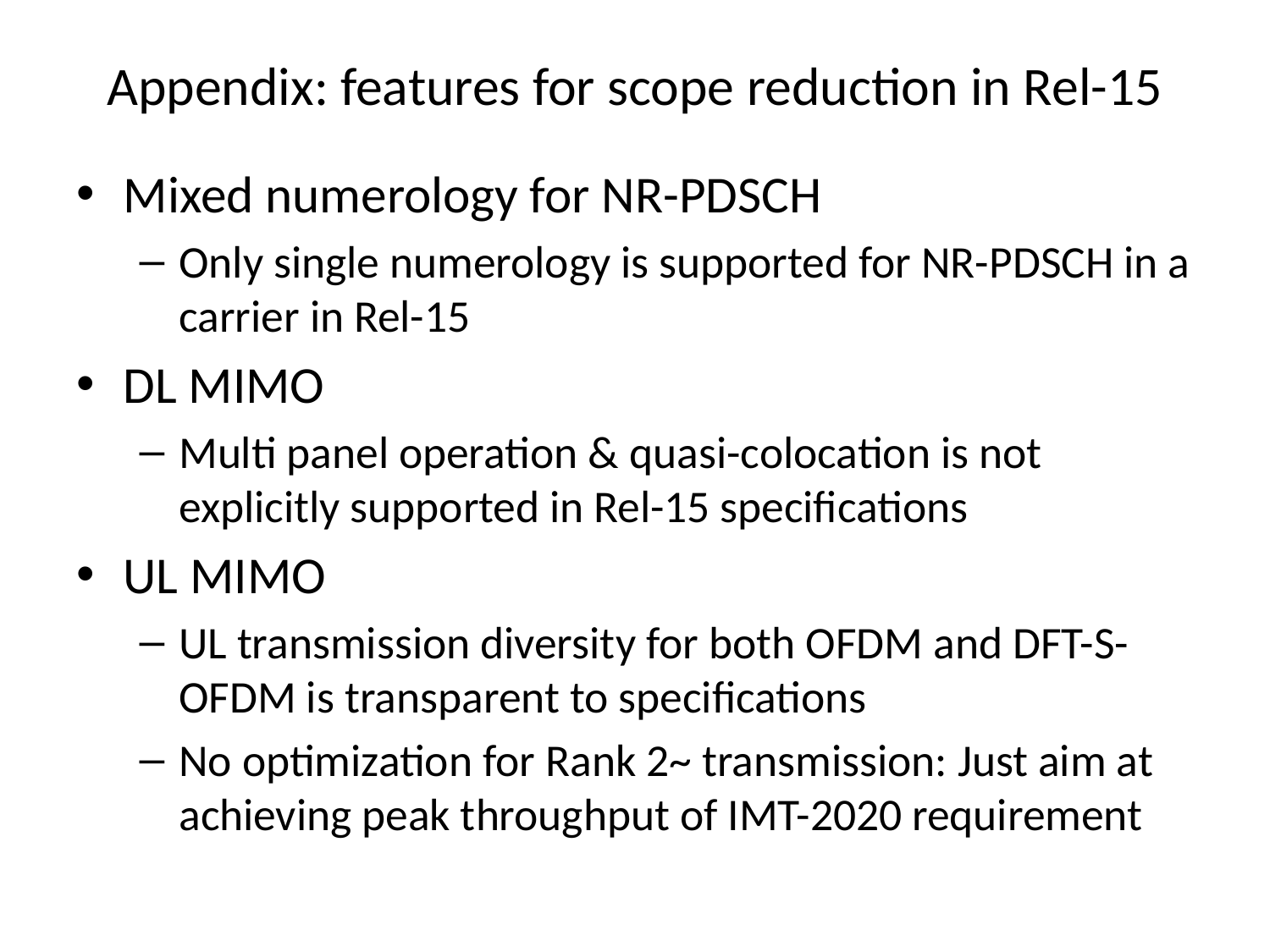

# Appendix: features for scope reduction in Rel-15
Mixed numerology for NR-PDSCH
Only single numerology is supported for NR-PDSCH in a carrier in Rel-15
DL MIMO
Multi panel operation & quasi-colocation is not explicitly supported in Rel-15 specifications
UL MIMO
UL transmission diversity for both OFDM and DFT-S-OFDM is transparent to specifications
No optimization for Rank 2~ transmission: Just aim at achieving peak throughput of IMT-2020 requirement